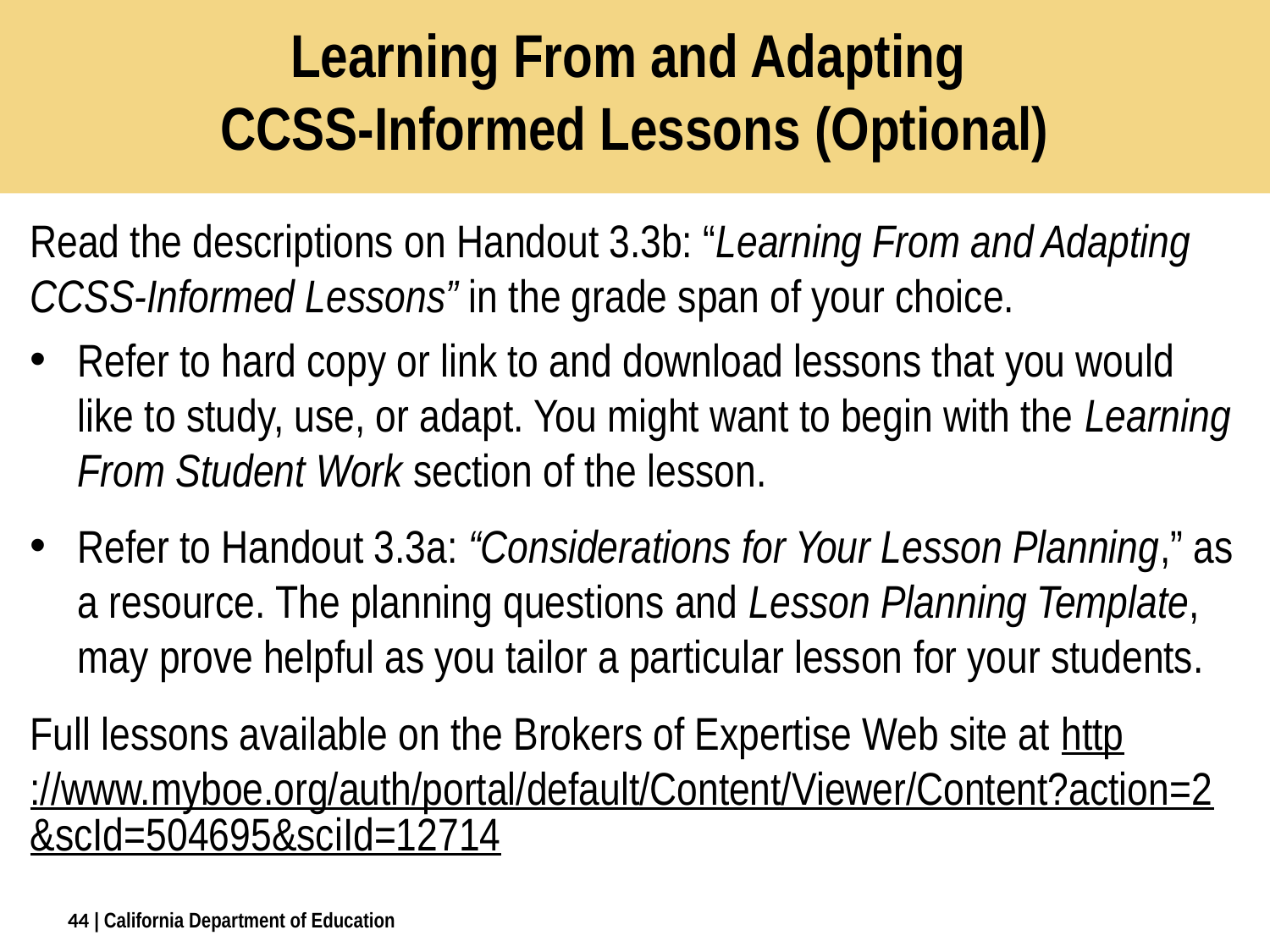

# Learning From and Adapting CCSS-Informed Lessons (Optional)
Read the descriptions on Handout 3.3b: “Learning From and Adapting CCSS-Informed Lessons” in the grade span of your choice.
Refer to hard copy or link to and download lessons that you would like to study, use, or adapt. You might want to begin with the Learning From Student Work section of the lesson.
Refer to Handout 3.3a: “Considerations for Your Lesson Planning,” as a resource. The planning questions and Lesson Planning Template, may prove helpful as you tailor a particular lesson for your students.
Full lessons available on the Brokers of Expertise Web site at http://www.myboe.org/auth/portal/default/Content/Viewer/Content?action=2&scId=504695&sciId=12714

44
| California Department of Education